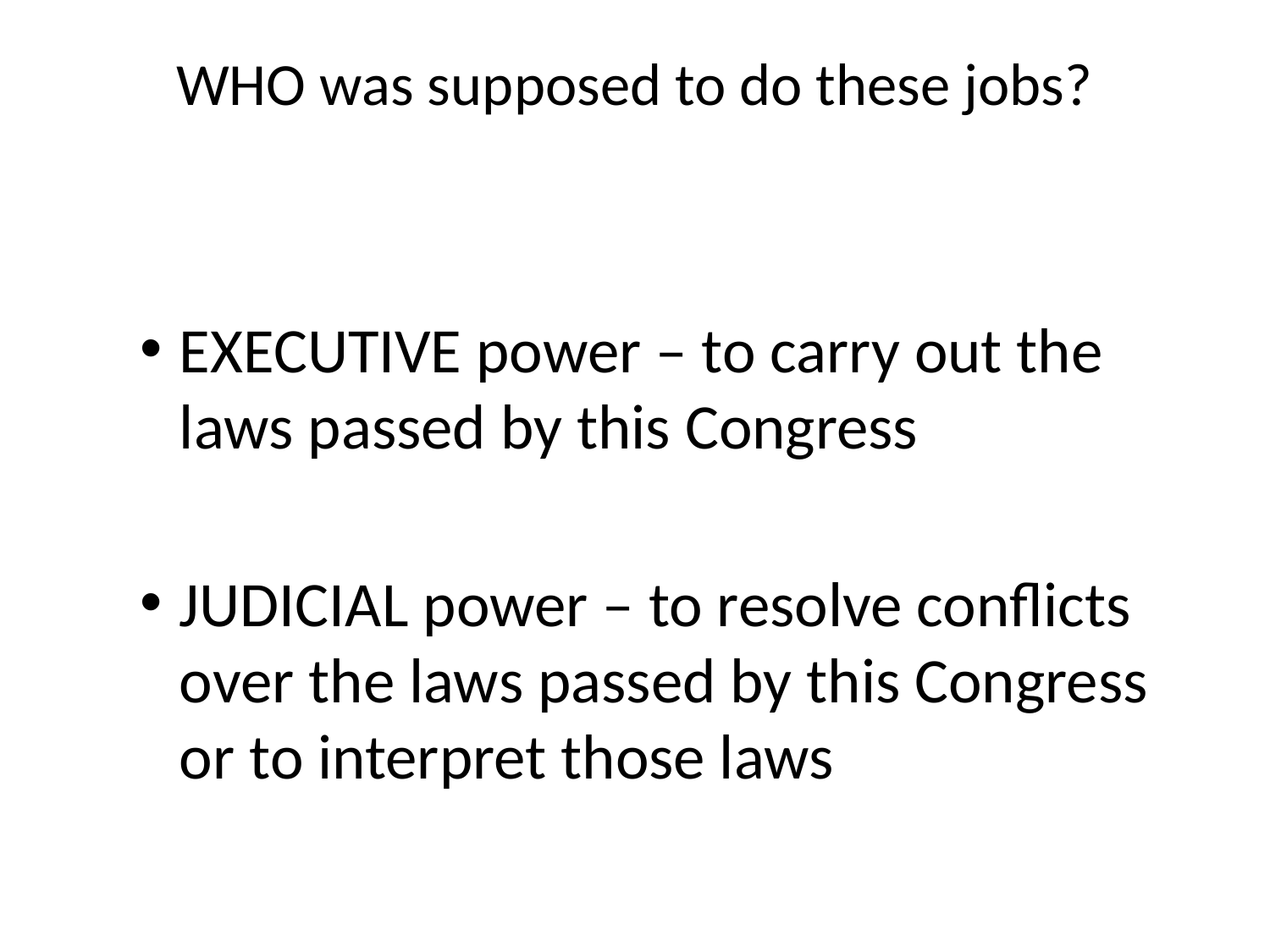

# WHO was supposed to do these jobs?

EXECUTIVE power – to carry out the laws passed by this Congress

JUDICIAL power – to resolve conflicts over the laws passed by this Congress or to interpret those laws